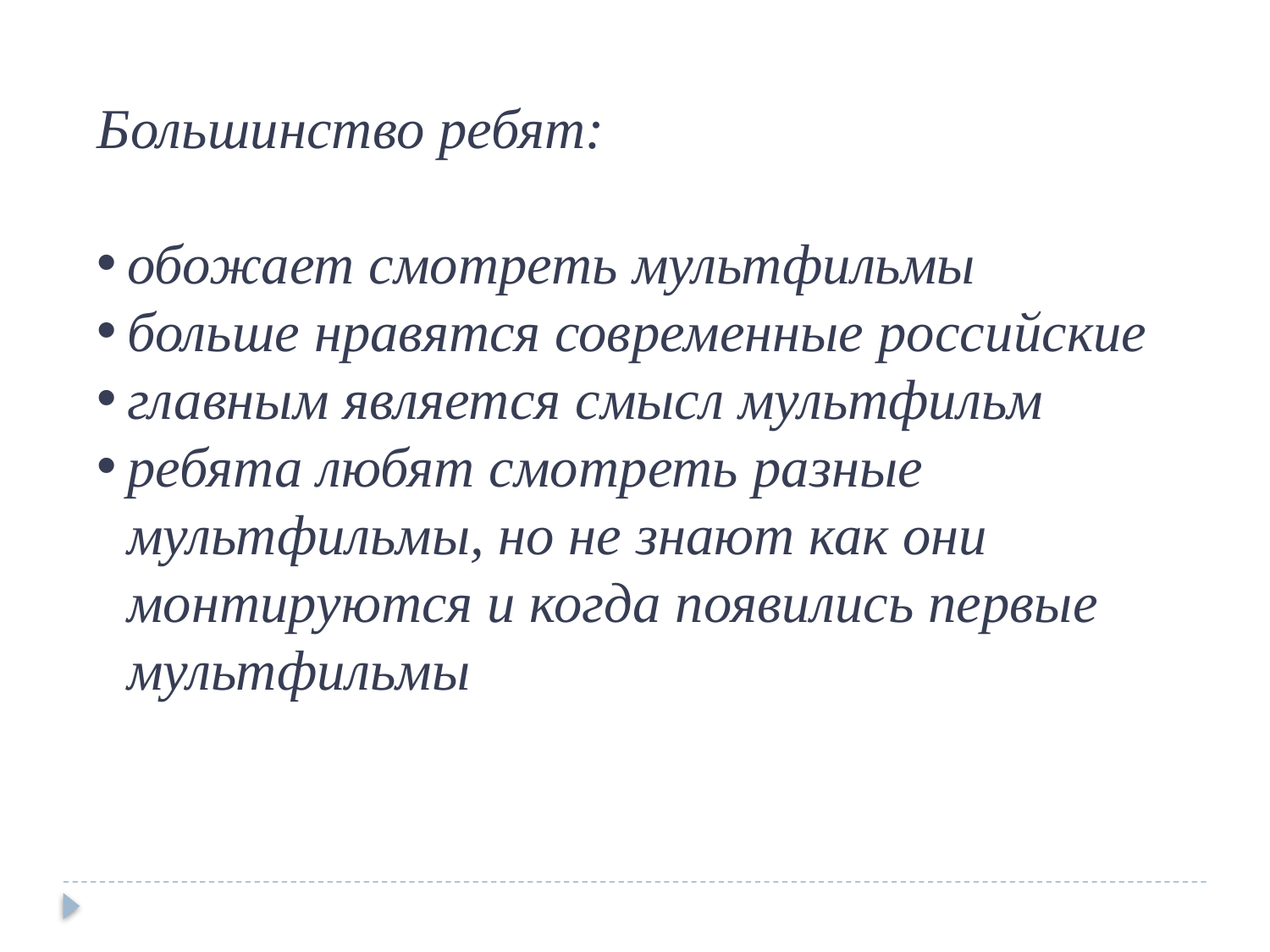

Большинство ребят:

обожает смотреть мультфильмы
больше нравятся современные российские
главным является смысл мультфильм
ребята любят смотреть разные мультфильмы, но не знают как они монтируются и когда появились первые мультфильмы